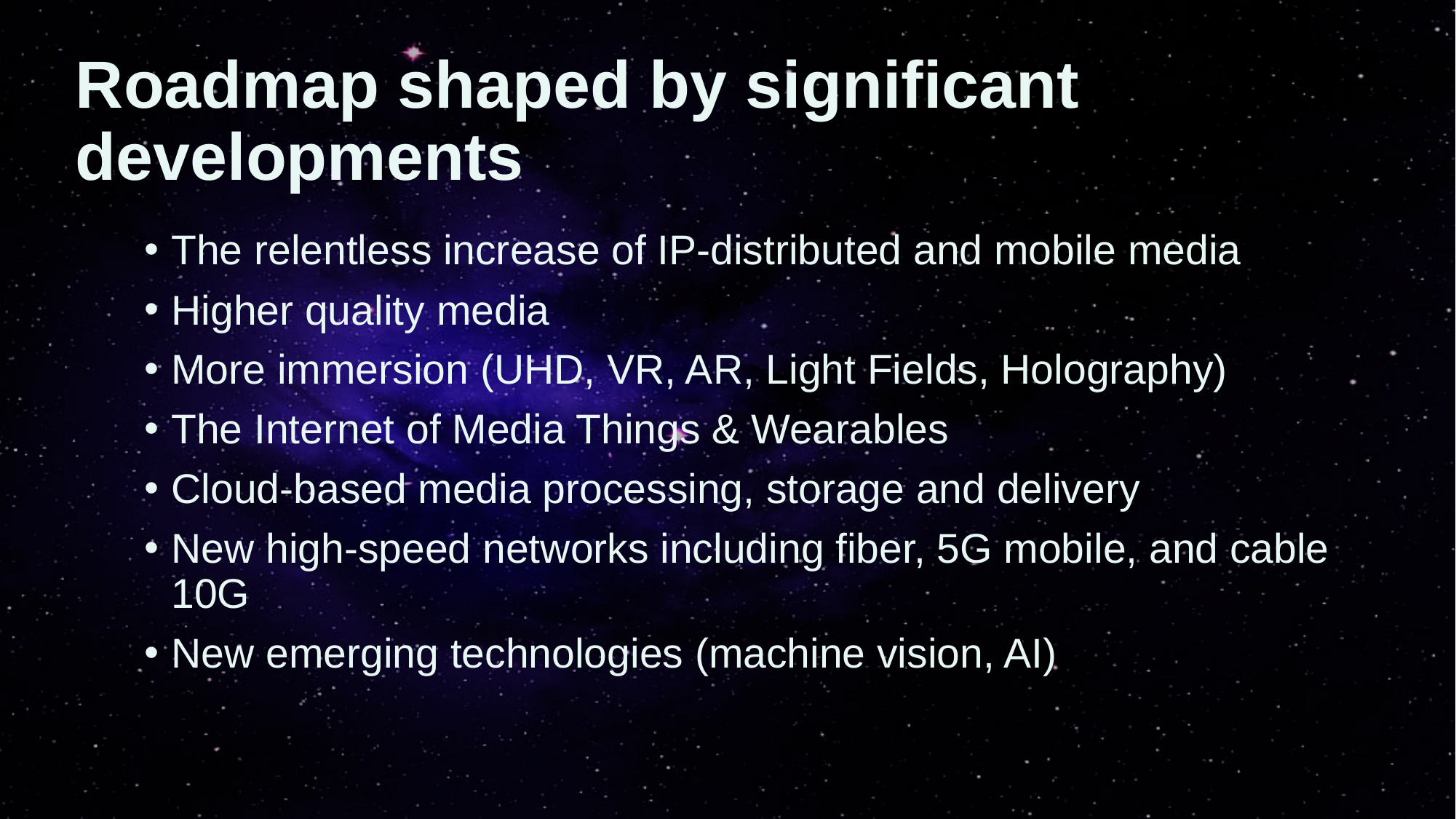

# Roadmap shaped by significant developments
The relentless increase of IP-distributed and mobile media
Higher quality media
More immersion (UHD, VR, AR, Light Fields, Holography)
The Internet of Media Things & Wearables
Cloud-based media processing, storage and delivery
New high-speed networks including fiber, 5G mobile, and cable 10G
New emerging technologies (machine vision, AI)